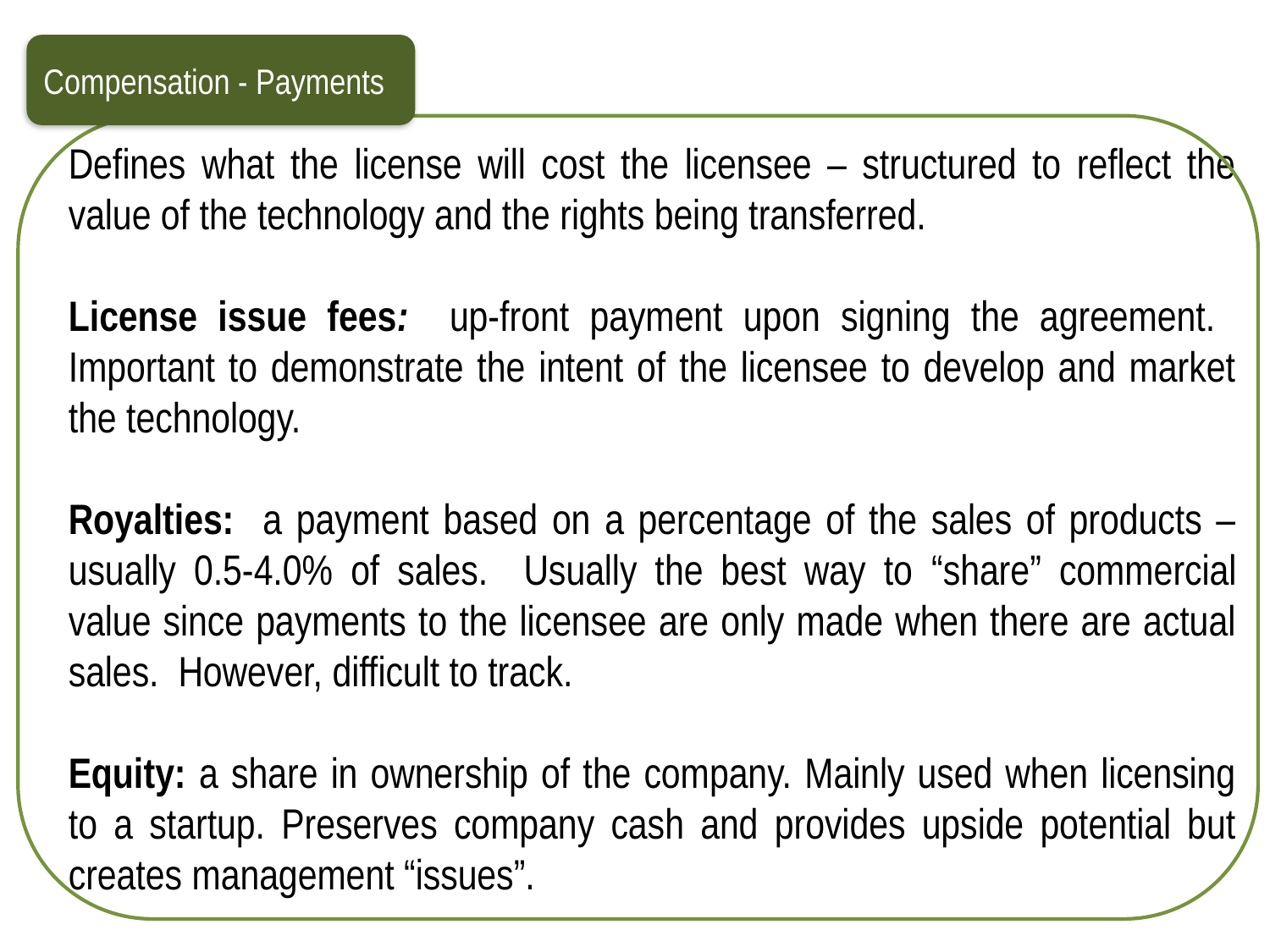

Compensation - Payments

Defines what the license will cost the licensee – structured to reflect the value of the technology and the rights being transferred.

License issue fees:  up-front payment upon signing the agreement.  Important to demonstrate the intent of the licensee to develop and market the technology.

Royalties:  a payment based on a percentage of the sales of products – usually 0.5-4.0% of sales.  Usually the best way to “share” commercial value since payments to the licensee are only made when there are actual sales.  However, difficult to track.

Equity: a share in ownership of the company. Mainly used when licensing to a startup. Preserves company cash and provides upside potential but creates management “issues”.